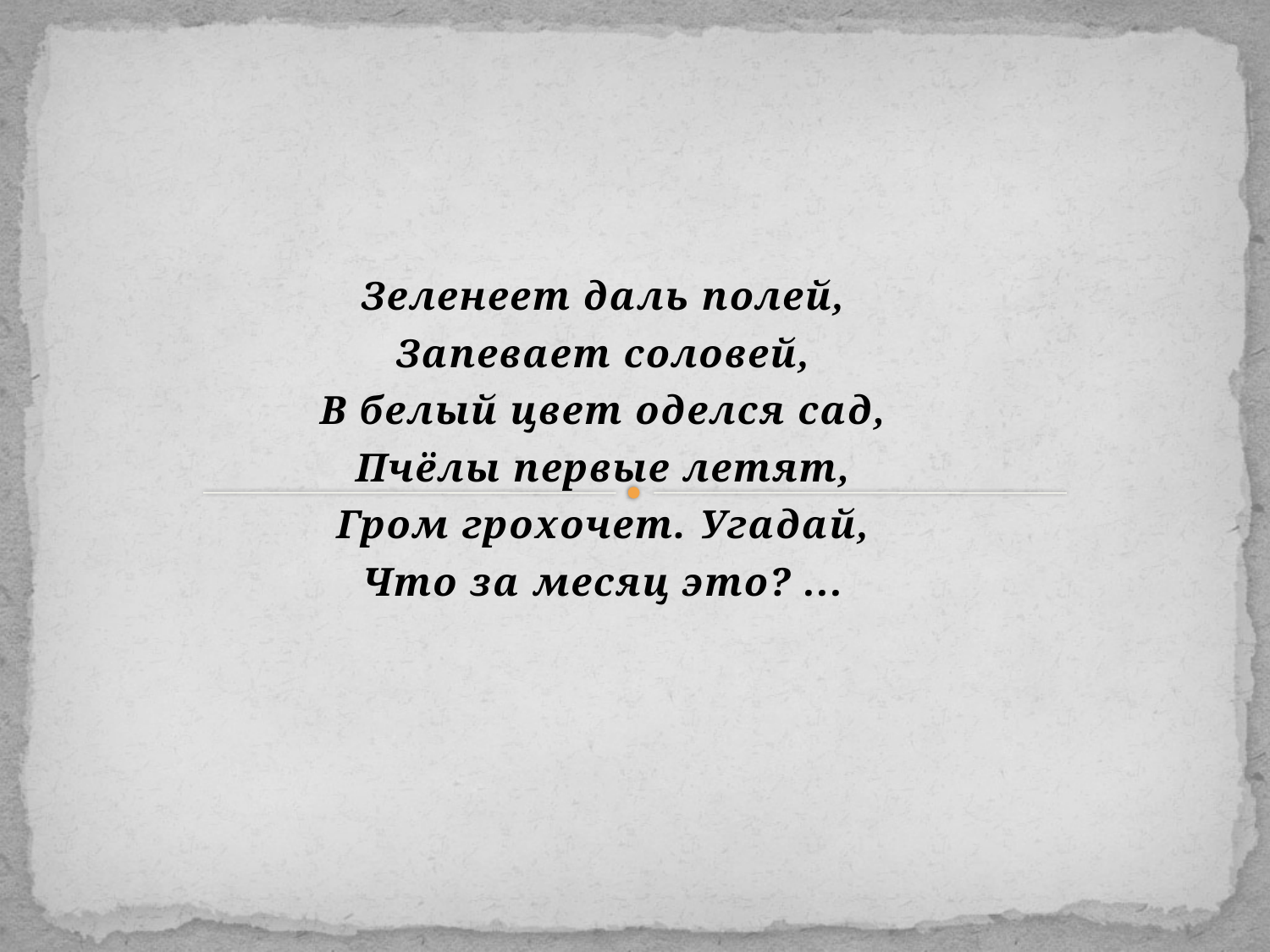

#

Зеленеет даль полей,
Запевает соловей,
В белый цвет оделся сад,
Пчёлы первые летят,
Гром грохочет. Угадай,
Что за месяц это? ...